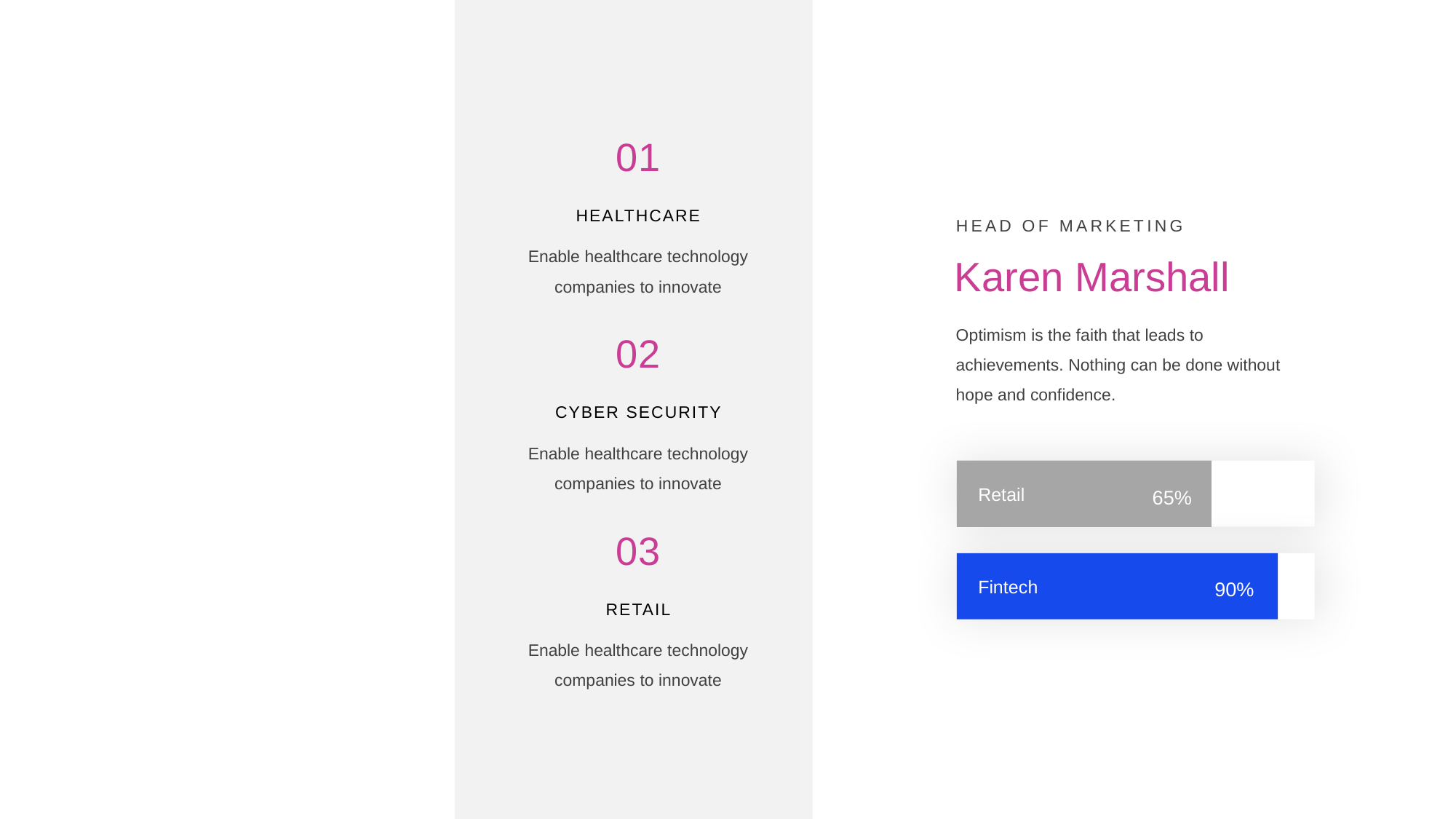

01
HEALTHCARE
HEAD OF MARKETING
Enable healthcare technology companies to innovate
Karen Marshall
Optimism is the faith that leads to achievements. Nothing can be done without hope and confidence.
02
CYBER SECURITY
Enable healthcare technology companies to innovate

Retail
65%
03

Fintech
90%
RETAIL
Enable healthcare technology companies to innovate